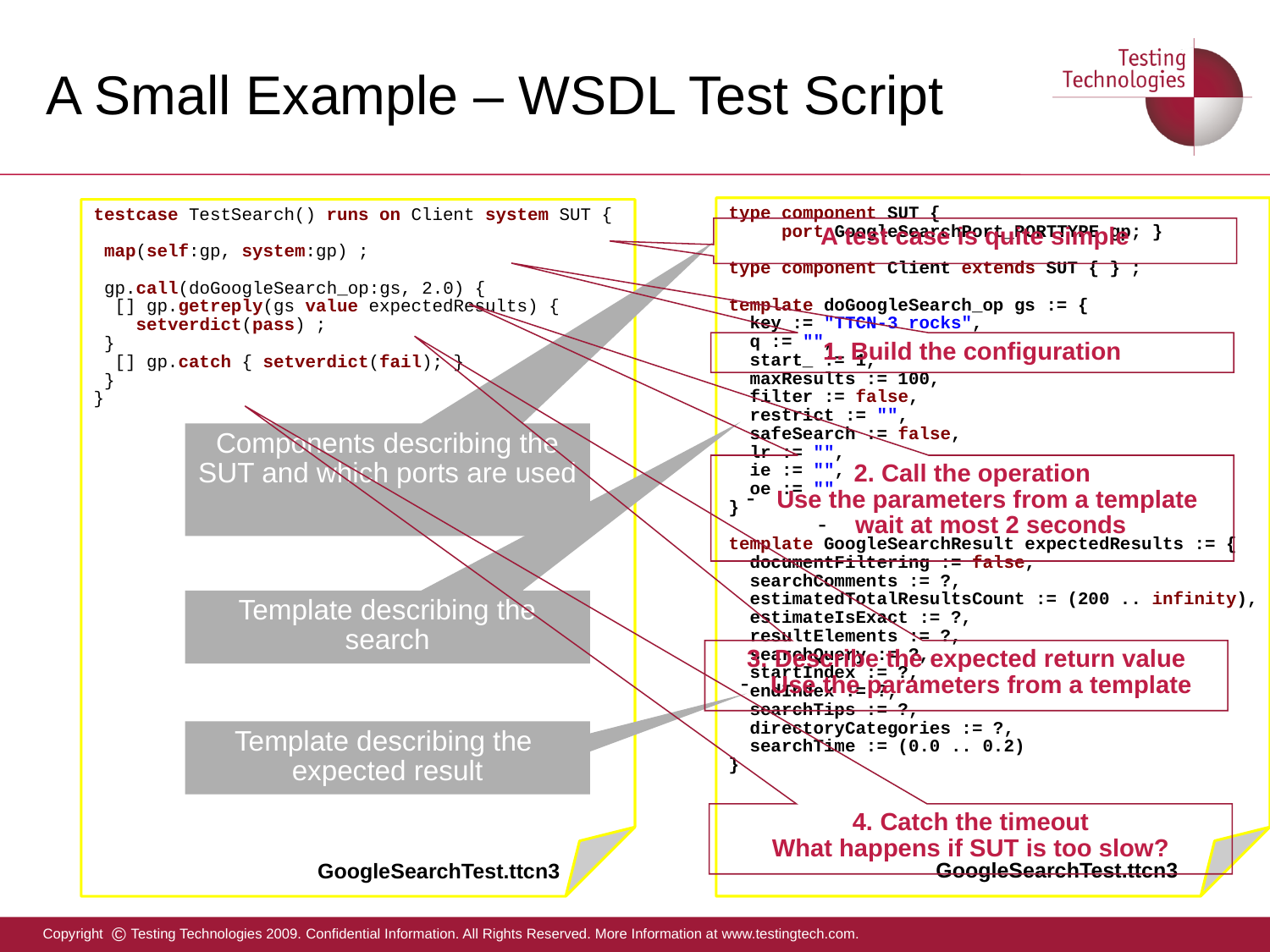

# A Small Example – WSDL Test Script
type component SUT {
     port GoogleSearchPort_PORTTYPE gp; }

type component Client extends SUT { } ;

template doGoogleSearch_op gs := {
  key := "TTCN-3 rocks",
  q := "",
  start_ := 1,
  maxResults := 100,
  filter := false,
  restrict := "",
  safeSearch := false,
  lr := "",
  ie := "",
  oe := ""
}

template GoogleSearchResult expectedResults := {
  documentFiltering := false,
  searchComments := ?,
  estimatedTotalResultsCount := (200 .. infinity),
  estimateIsExact := ?,
  resultElements := ?,
  searchQuery := ?,
  startIndex := ?,
  endIndex := ?,
  searchTips := ?,
  directoryCategories := ?,
  searchTime := (0.0 .. 0.2)
}

testcase TestSearch() runs on Client system SUT {

 map(self:gp, system:gp) ;

 gp.call(doGoogleSearch_op:gs, 2.0) {
  [] gp.getreply(gs value expectedResults) {
    setverdict(pass) ;
 }
  [] gp.catch { setverdict(fail); }
 }
}

A test case is quite simple
1. Build the configuration
Components describing the
SUT and which ports are used
2. Call the operation
Use the parameters from a template
 wait at most 2 seconds
Template describing the search
3. Describe the expected return value
Use the parameters from a template
Template describing the
expected result
4. Catch the timeout
What happens if SUT is too slow?
GoogleSearchTest.ttcn3
GoogleSearchTest.ttcn3